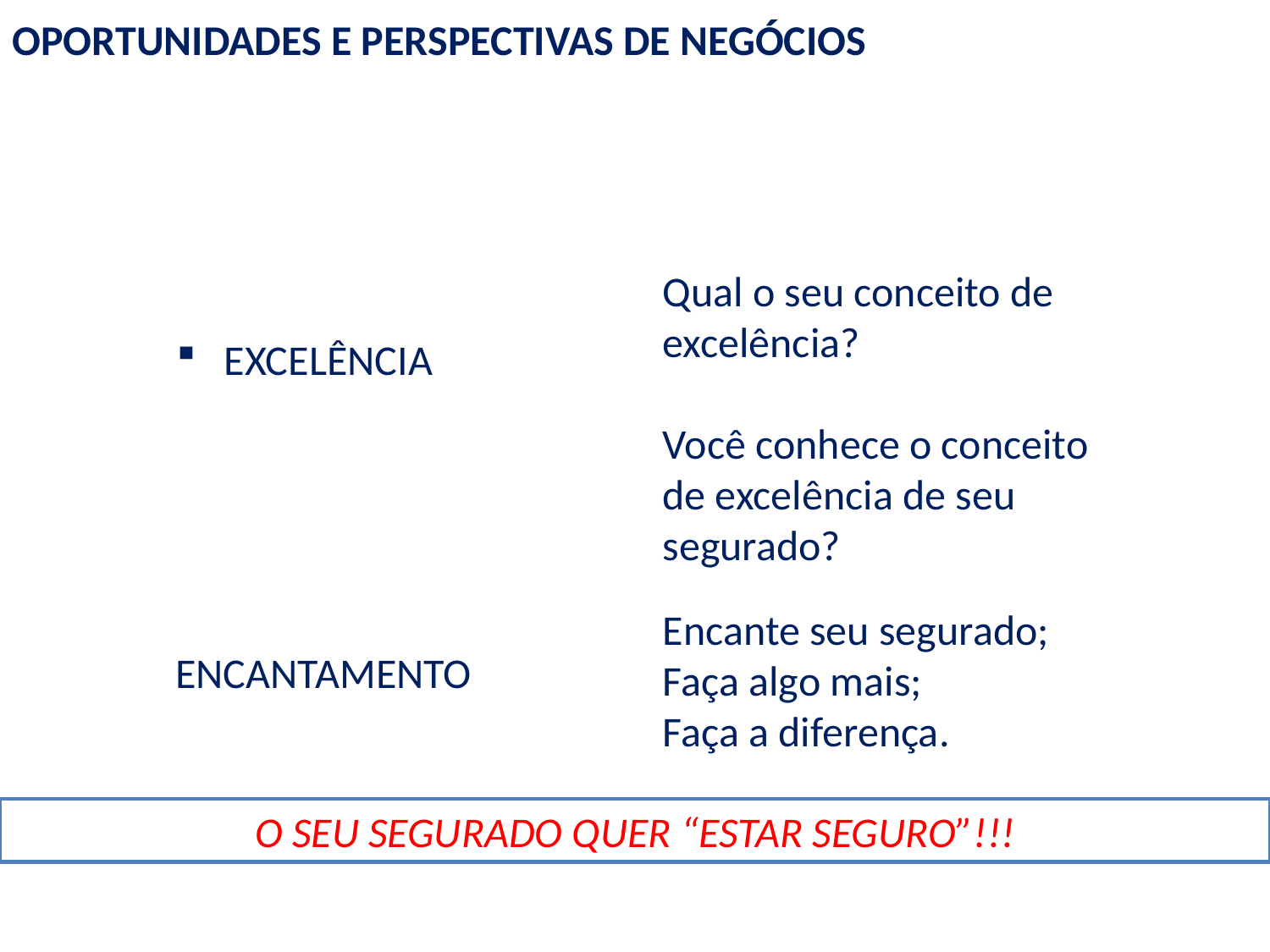

OPORTUNIDADES E PERSPECTIVAS DE NEGÓCIOS
Qual o seu conceito de excelência?

Você conhece o conceito de excelência de seu segurado?
EXCELÊNCIA
Encante seu segurado;
Faça algo mais;
Faça a diferença.
ENCANTAMENTO
O SEU SEGURADO QUER “ESTAR SEGURO”!!!